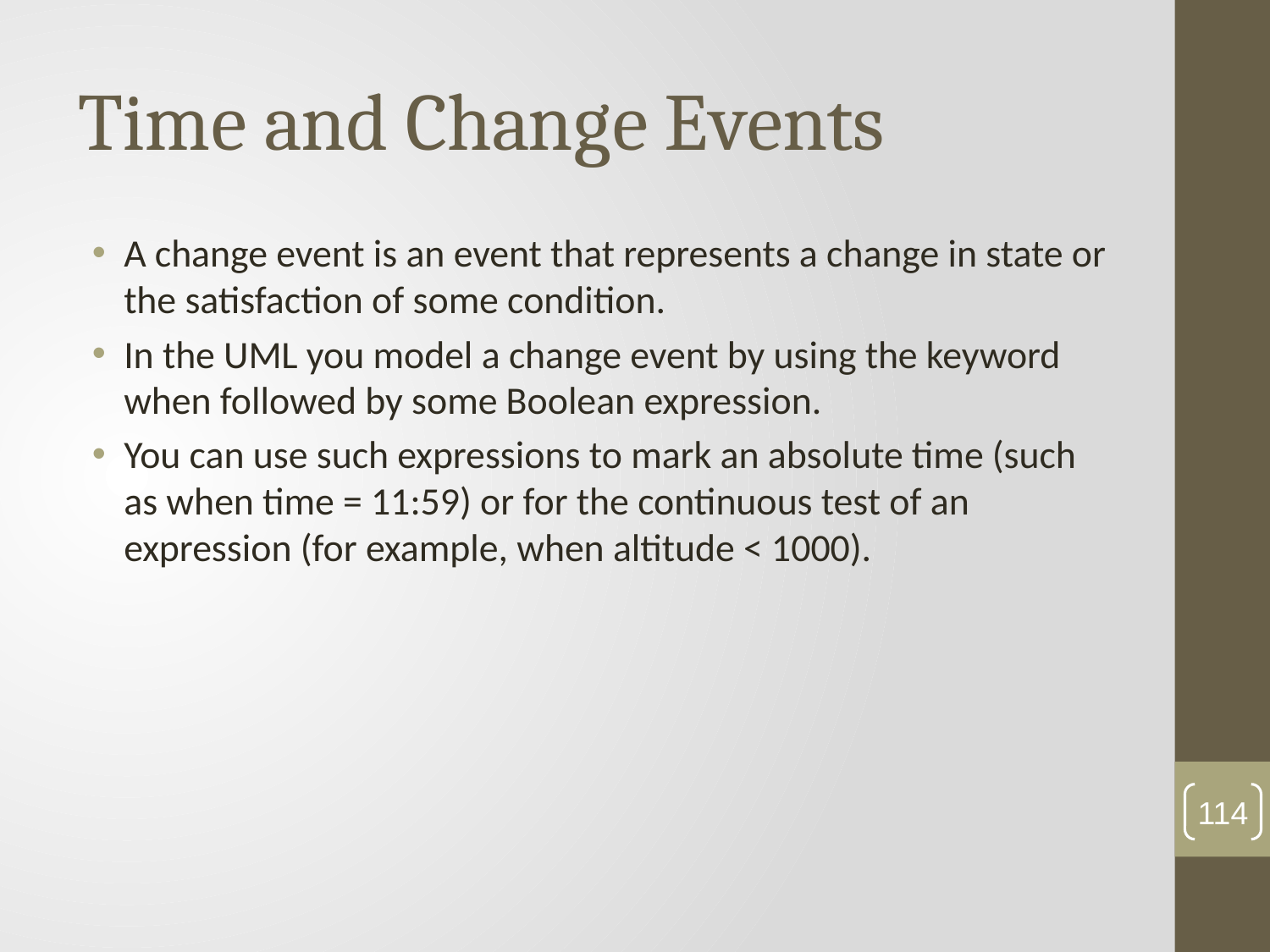

# Time and Change Events
A change event is an event that represents a change in state or the satisfaction of some condition.
In the UML you model a change event by using the keyword when followed by some Boolean expression.
You can use such expressions to mark an absolute time (such as when time = 11:59) or for the continuous test of an expression (for example, when altitude < 1000).
114